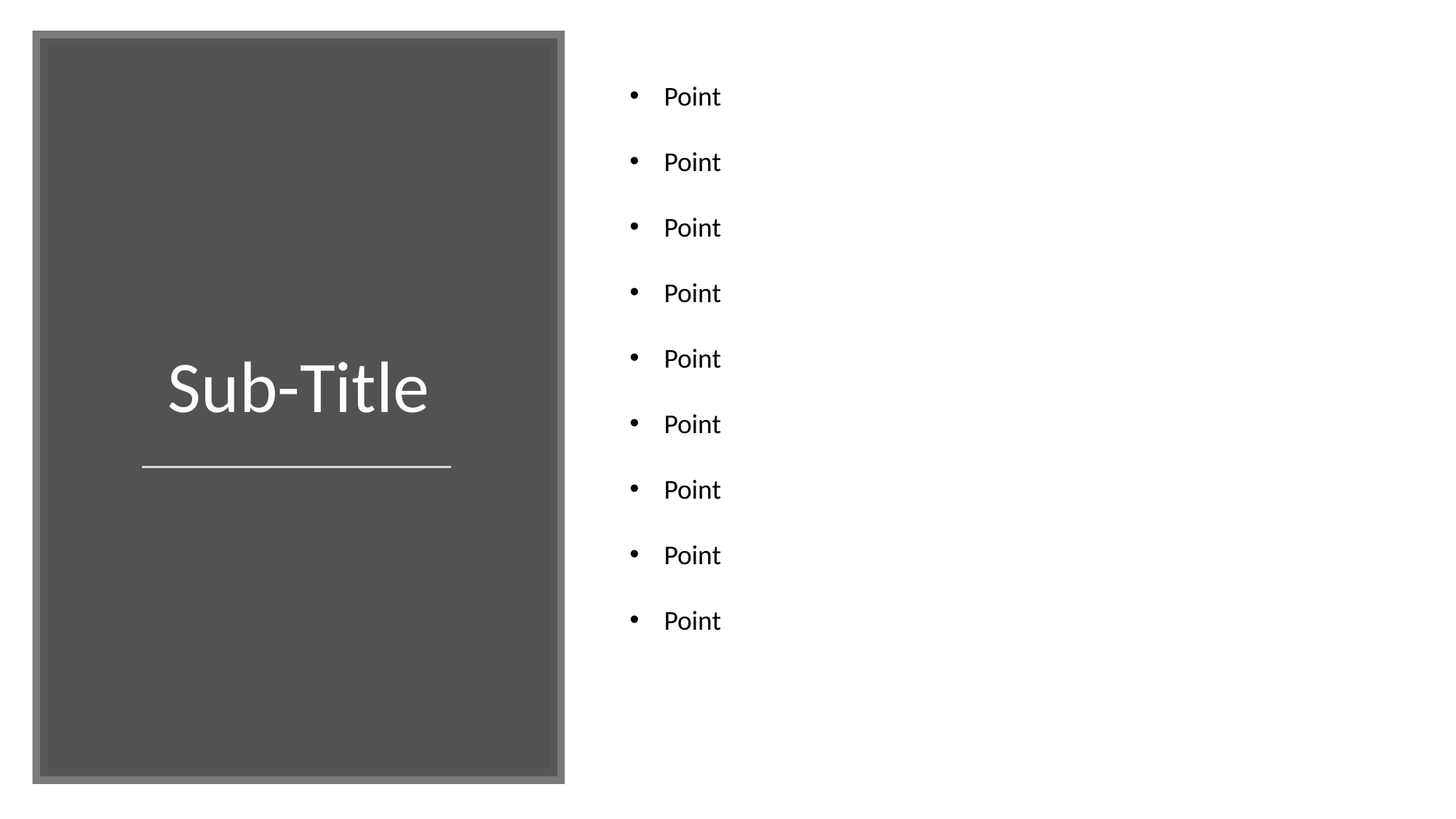

Point

Point

Point

Point

Point

Point

Point

Point

Point

# Sub-Title